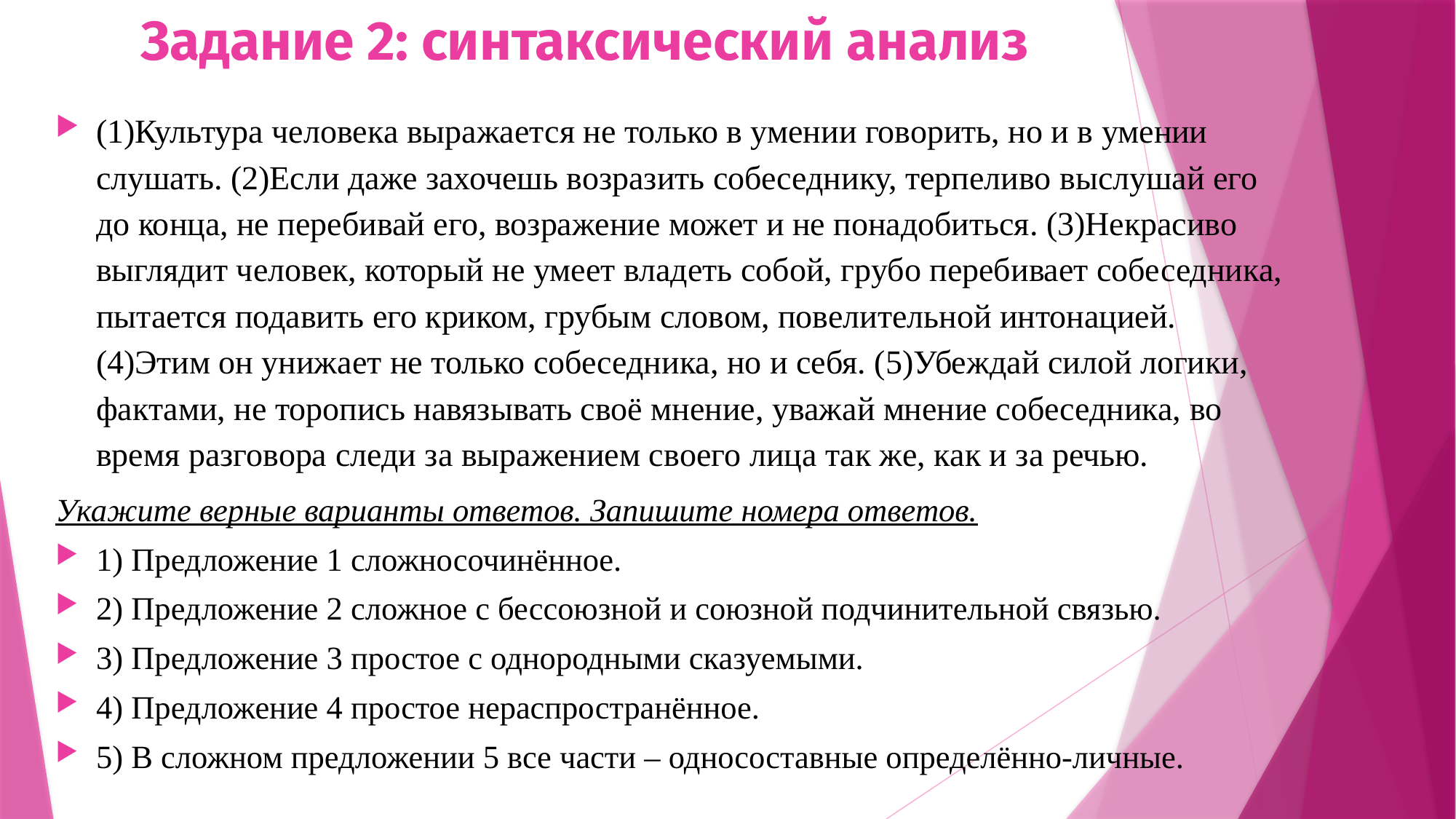

# Задание 2: синтаксический анализ

(1)Культура человека выражается не только в умении говорить, но и в умении слушать. (2)Если даже захочешь возразить собеседнику, терпеливо выслушай его до конца, не перебивай его, возражение может и не понадобиться. (3)Некрасиво выглядит человек, который не умеет владеть собой, грубо перебивает собеседника, пытается подавить его криком, грубым словом, повелительной интонацией. (4)Этим он унижает не только собеседника, но и себя. (5)Убеждай силой логики, фактами, не торопись навязывать своё мнение, уважай мнение собеседника, во время разговора следи за выражением своего лица так же, как и за речью.
Укажите верные варианты ответов. Запишите номера ответов.
1) Предложение 1 сложносочинённое.
2) Предложение 2 сложное с бессоюзной и союзной подчинительной связью.
3) Предложение 3 простое с однородными сказуемыми.
4) Предложение 4 простое нераспространённое.
5) В сложном предложении 5 все части – односоставные определённо-личные.